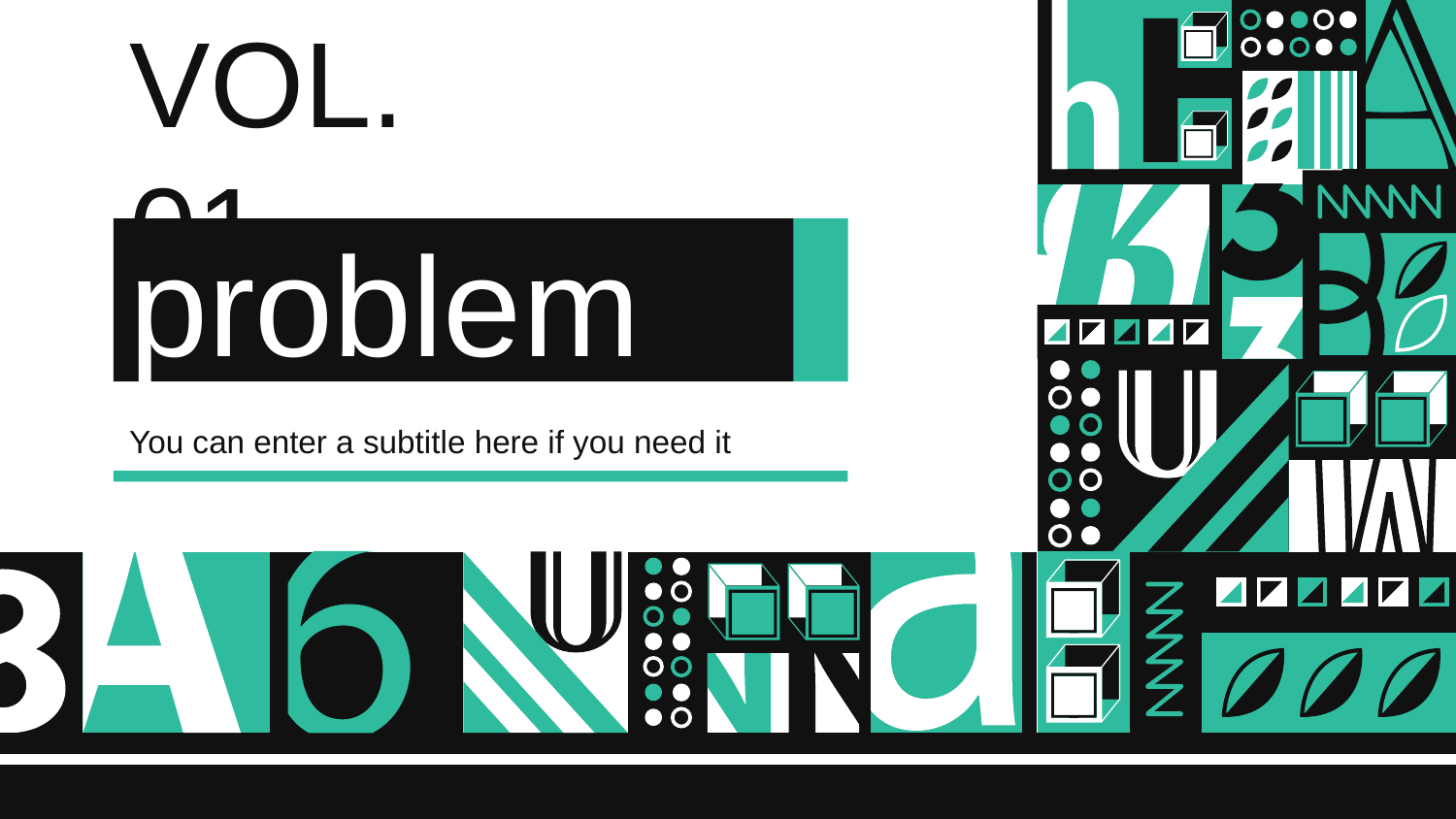

VOL. 01
# problem

You can enter a subtitle here if you need it